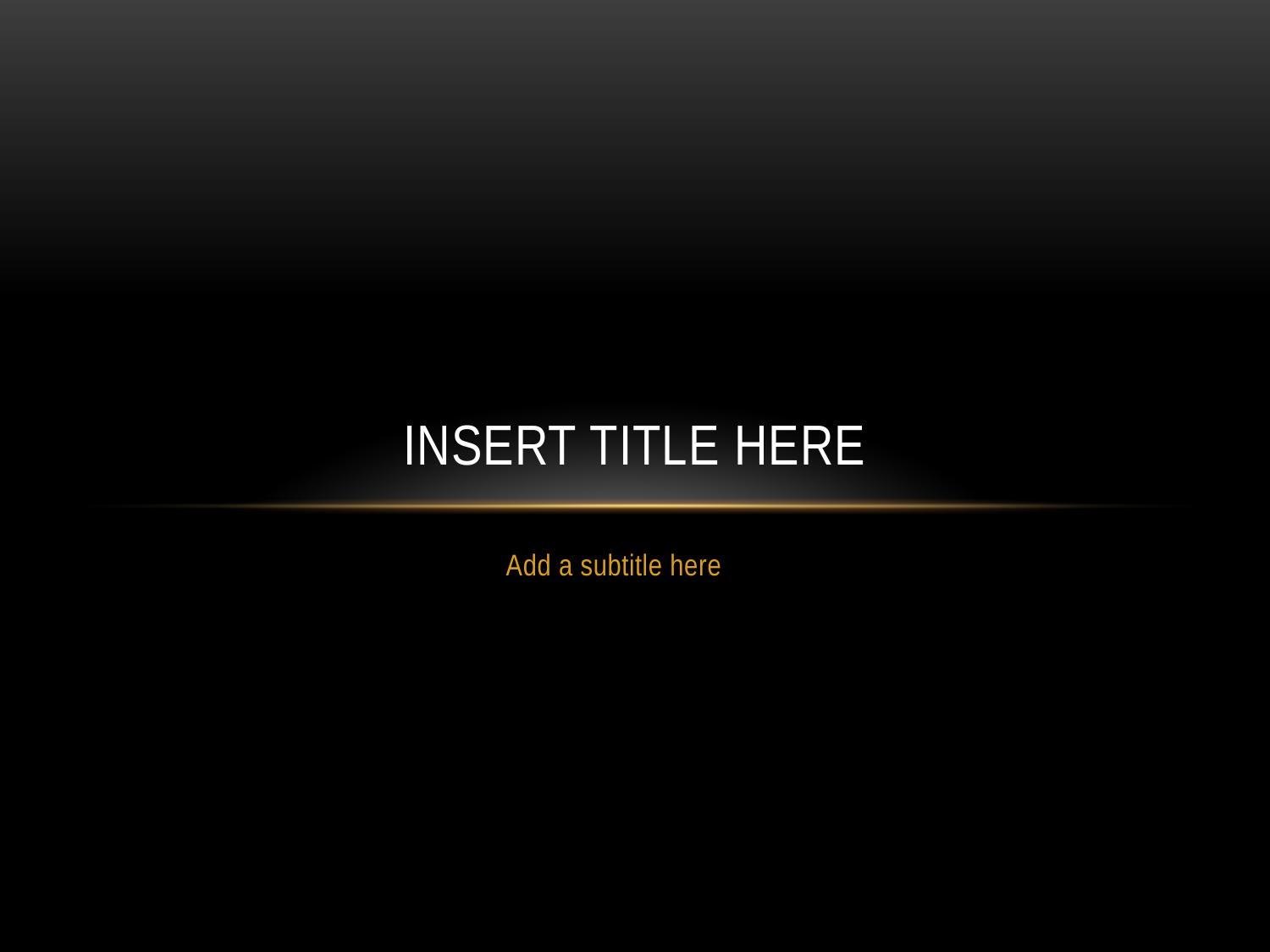

# Insert title here
Add a subtitle here